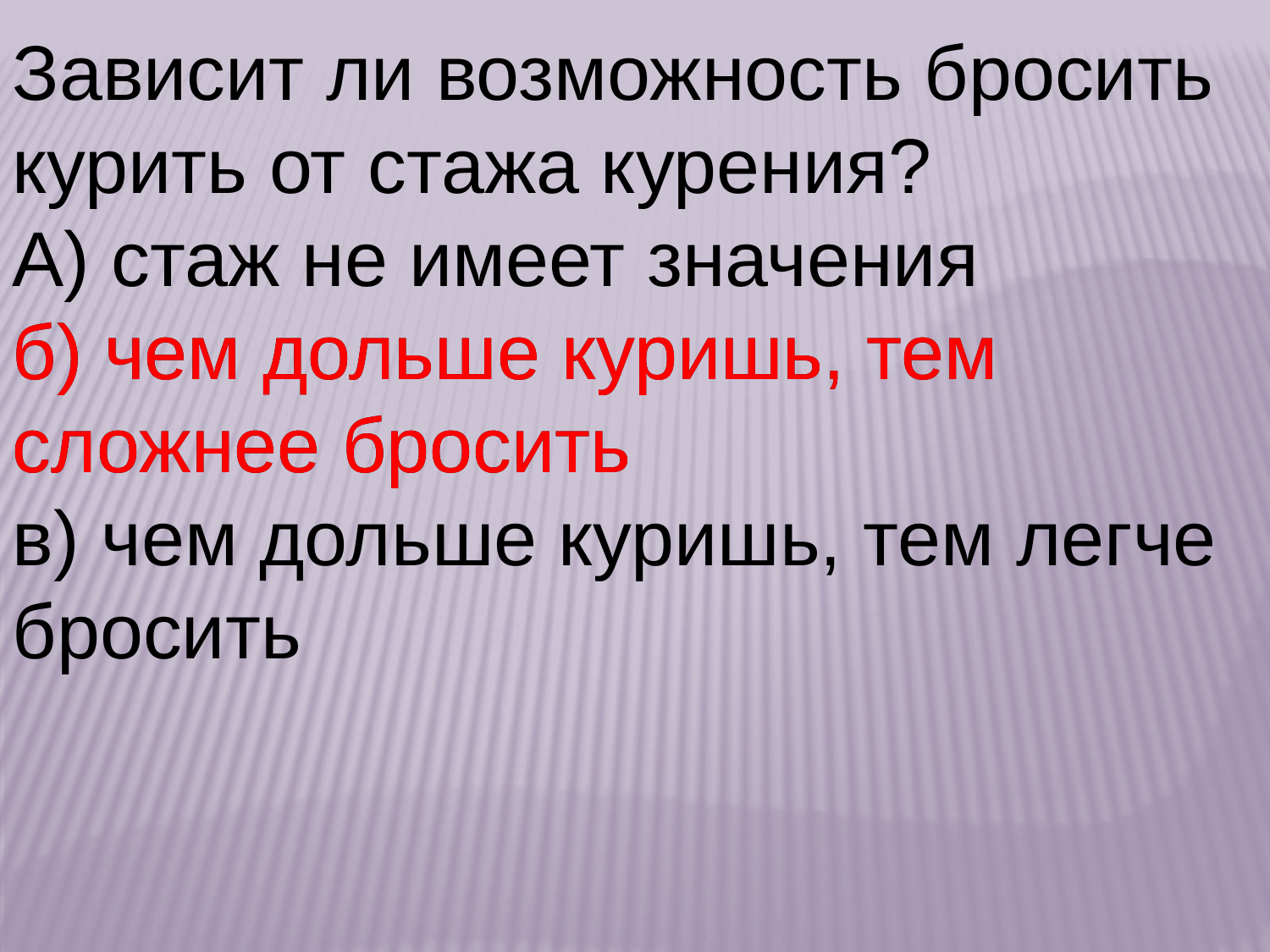

Зависит ли возможность бросить курить от стажа курения?
А) стаж не имеет значения
б) чем дольше куришь, тем сложнее бросить
в) чем дольше куришь, тем легче бросить
б) чем дольше куришь, тем сложнее бросить